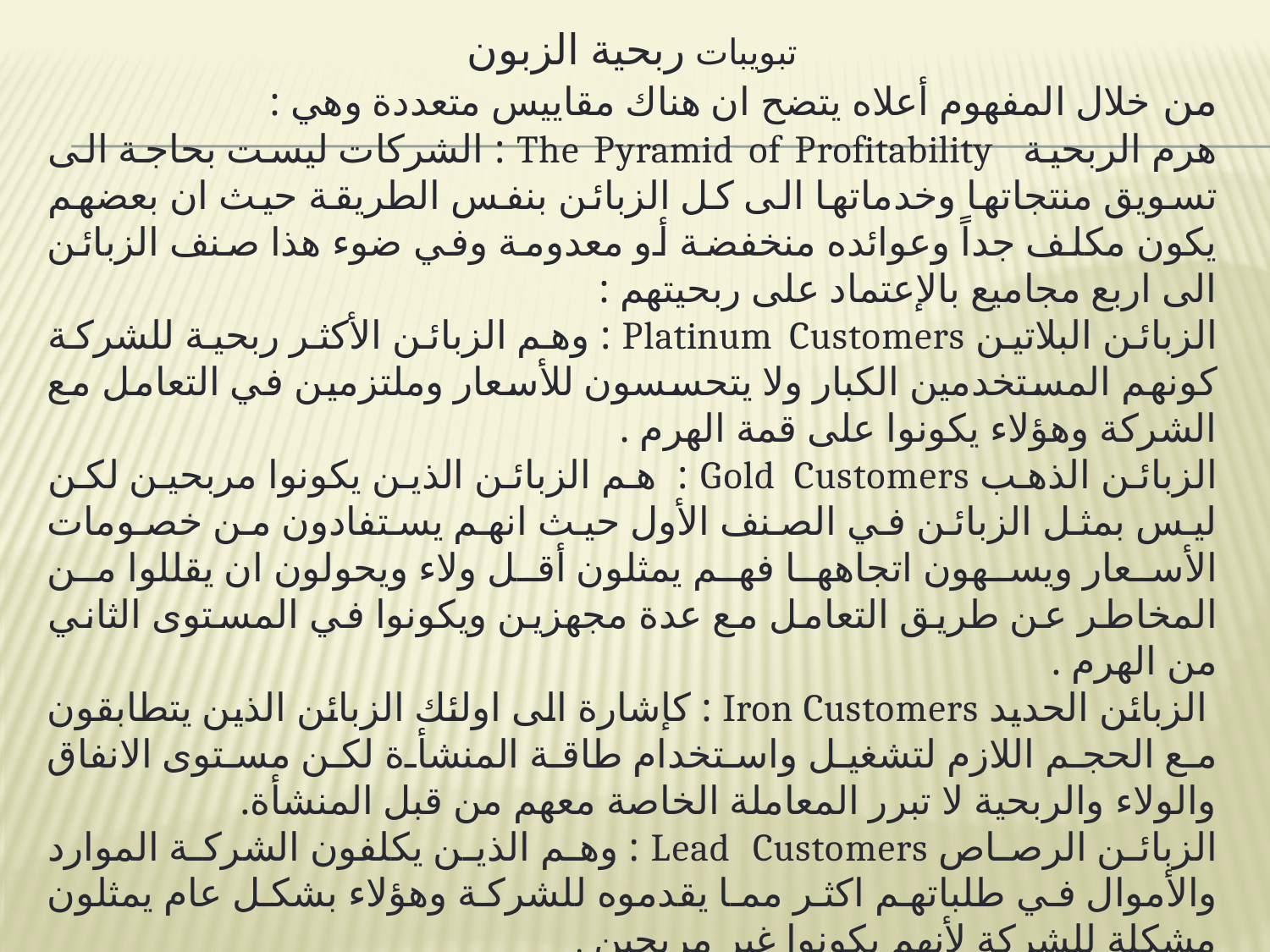

تبويبات ربحية الزبون
من خلال المفهوم أعلاه يتضح ان هناك مقاييس متعددة وهي :
هرم الربحية   The Pyramid of Profitability : الشركات ليست بحاجة الى تسويق منتجاتها وخدماتها الى كل الزبائن بنفس الطريقة حيث ان بعضهم يكون مكلف جداً وعوائده منخفضة أو معدومة وفي ضوء هذا صنف الزبائن الى اربع مجاميع بالإعتماد على ربحيتهم :
الزبائن البلاتين Platinum Customers : وهم الزبائن الأكثر ربحية للشركة كونهم المستخدمين الكبار ولا يتحسسون للأسعار وملتزمين في التعامل مع الشركة وهؤلاء يكونوا على قمة الهرم .
الزبائن الذهب Gold Customers :  هم الزبائن الذين يكونوا مربحين لكن ليس بمثل الزبائن في الصنف الأول حيث انهم يستفادون من خصومات الأسعار ويسهون اتجاهها فهم يمثلون أقل ولاء ويحولون ان يقللوا من المخاطر عن طريق التعامل مع عدة مجهزين ويكونوا في المستوى الثاني من الهرم .
 الزبائن الحديد Iron Customers : كإشارة الى اولئك الزبائن الذين يتطابقون مع الحجم اللازم لتشغيل واستخدام طاقة المنشأة لكن مستوى الانفاق والولاء والربحية لا تبرر المعاملة الخاصة معهم من قبل المنشأة.
الزبائن الرصاص Lead Customers : وهم الذين يكلفون الشركة الموارد والأموال في طلباتهم اكثر مما يقدموه للشركة وهؤلاء بشكل عام يمثلون مشكلة للشركة لأنهم يكونوا غير مربحين .